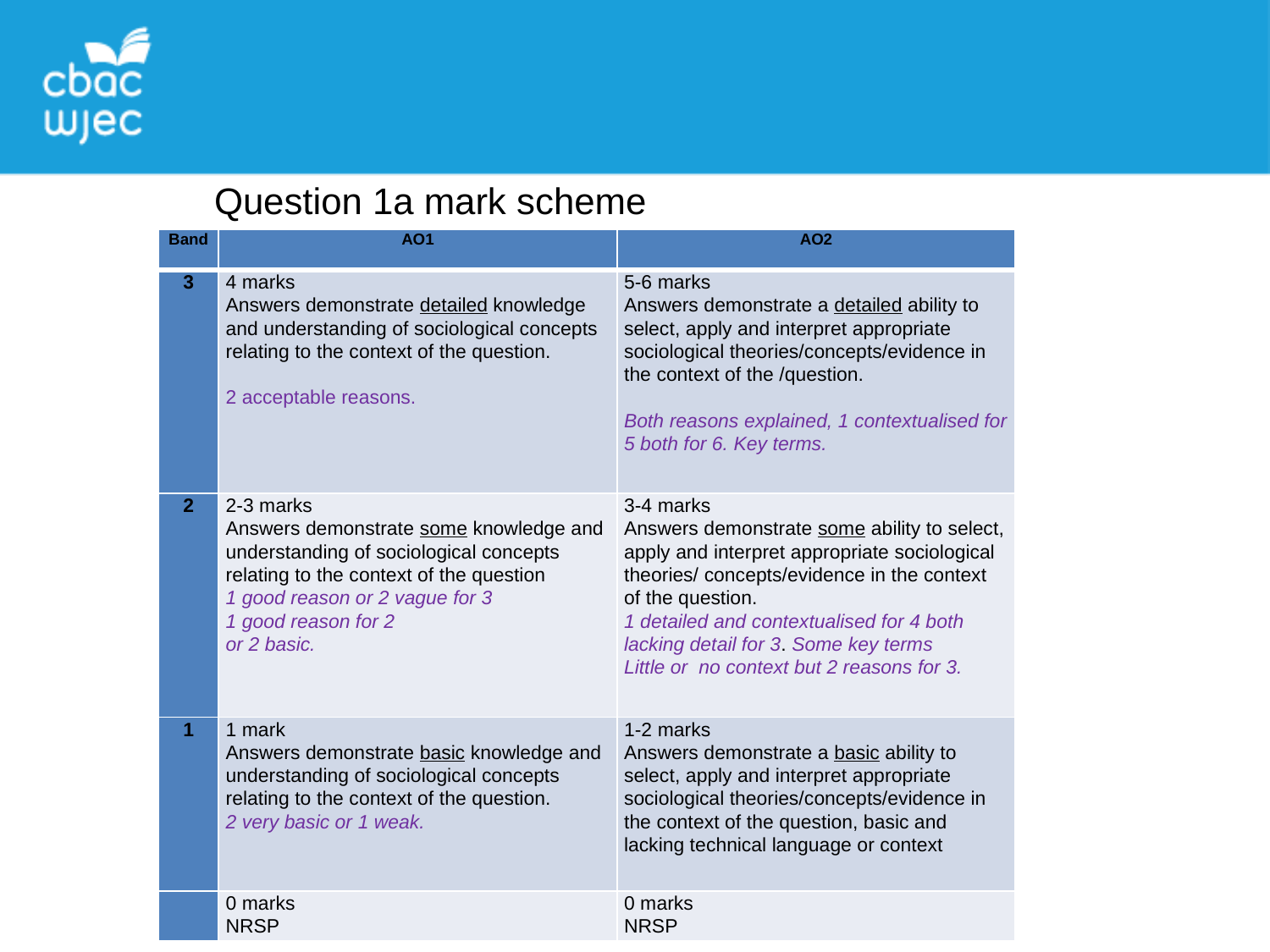

Question 1a mark scheme
| Band | AO1 | AO2 |
| --- | --- | --- |
| 3 | 4 marks Answers demonstrate detailed knowledge and understanding of sociological concepts relating to the context of the question. 2 acceptable reasons. | 5-6 marks Answers demonstrate a detailed ability to select, apply and interpret appropriate sociological theories/concepts/evidence in the context of the /question. Both reasons explained, 1 contextualised for 5 both for 6. Key terms. |
| 2 | 2-3 marks Answers demonstrate some knowledge and understanding of sociological concepts relating to the context of the question 1 good reason or 2 vague for 3 1 good reason for 2 or 2 basic. | 3-4 marks Answers demonstrate some ability to select, apply and interpret appropriate sociological theories/ concepts/evidence in the context of the question. 1 detailed and contextualised for 4 both lacking detail for 3. Some key terms Little or no context but 2 reasons for 3. |
| 1 | 1 mark Answers demonstrate basic knowledge and understanding of sociological concepts relating to the context of the question. 2 very basic or 1 weak. | 1-2 marks Answers demonstrate a basic ability to select, apply and interpret appropriate sociological theories/concepts/evidence in the context of the question, basic and lacking technical language or context |
|  | 0 marks NRSP | 0 marks NRSP |